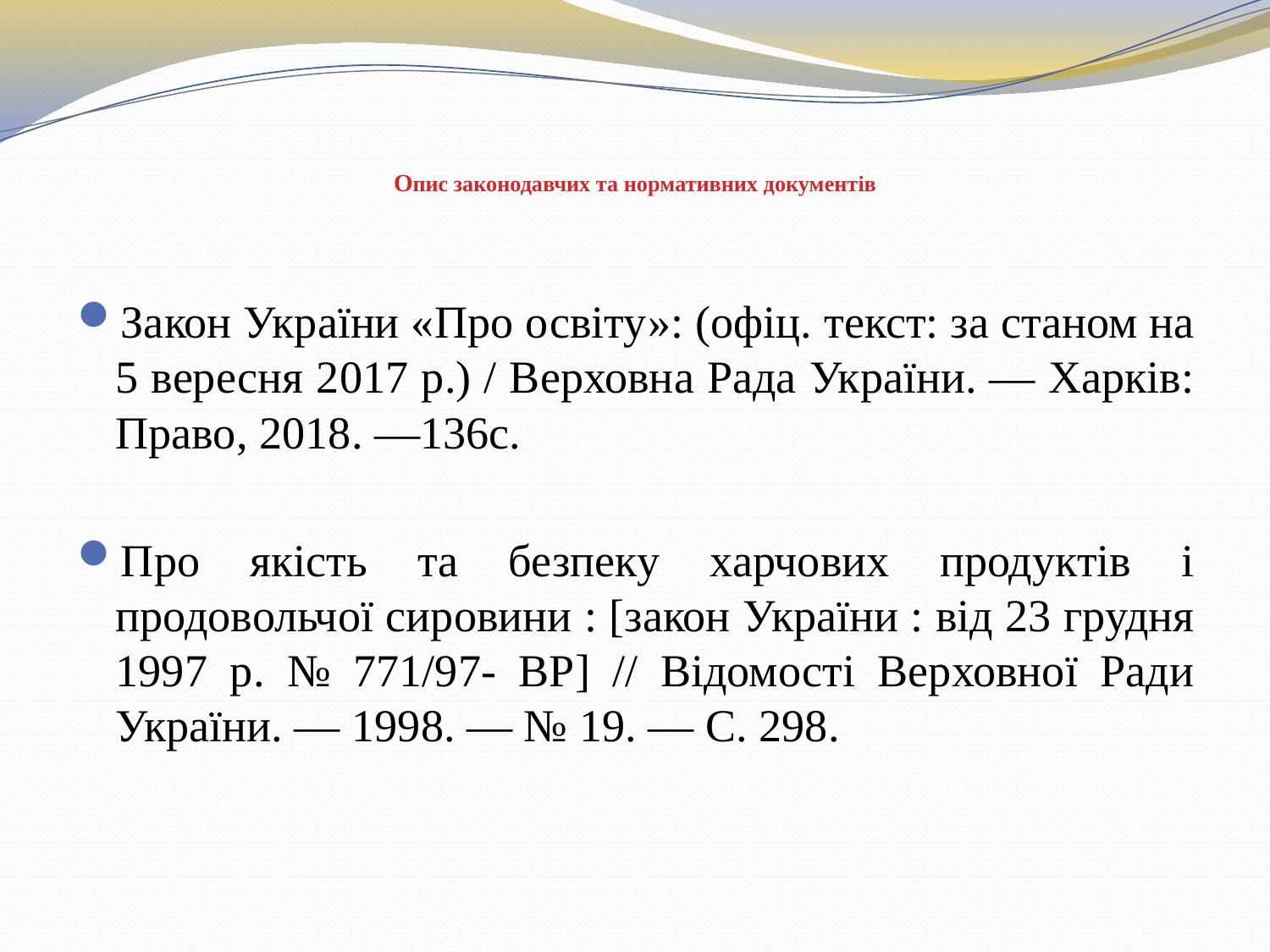

# Опис законодавчих та нормативних документів
Закон України «Про освіту»: (офіц. текст: за станом на 5 вересня 2017 р.) / Верховна Рада України. — Харків: Право, 2018. —136с.

Про якість та безпеку харчових продуктів і продовольчої сировини : [закон України : від 23 грудня 1997 р. № 771/97- ВР] // Відомості Верховної Ради України. — 1998. — № 19. — С. 298.